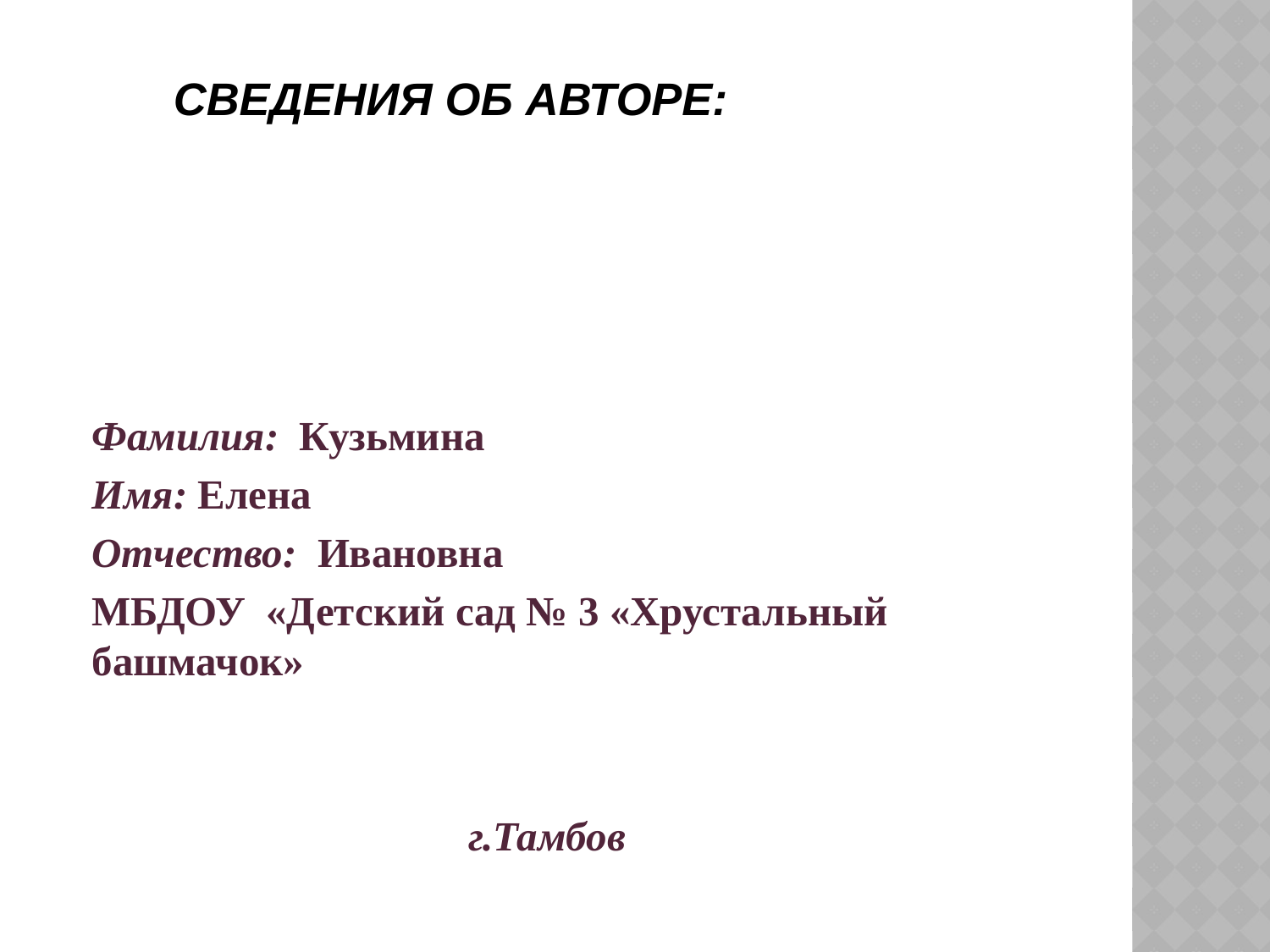

# Сведения об авторе:

Фамилия:  Кузьмина
Имя: Елена
Отчество:  Ивановна
МБДОУ  «Детский сад № 3 «Хрустальный башмачок»

г.Тамбов